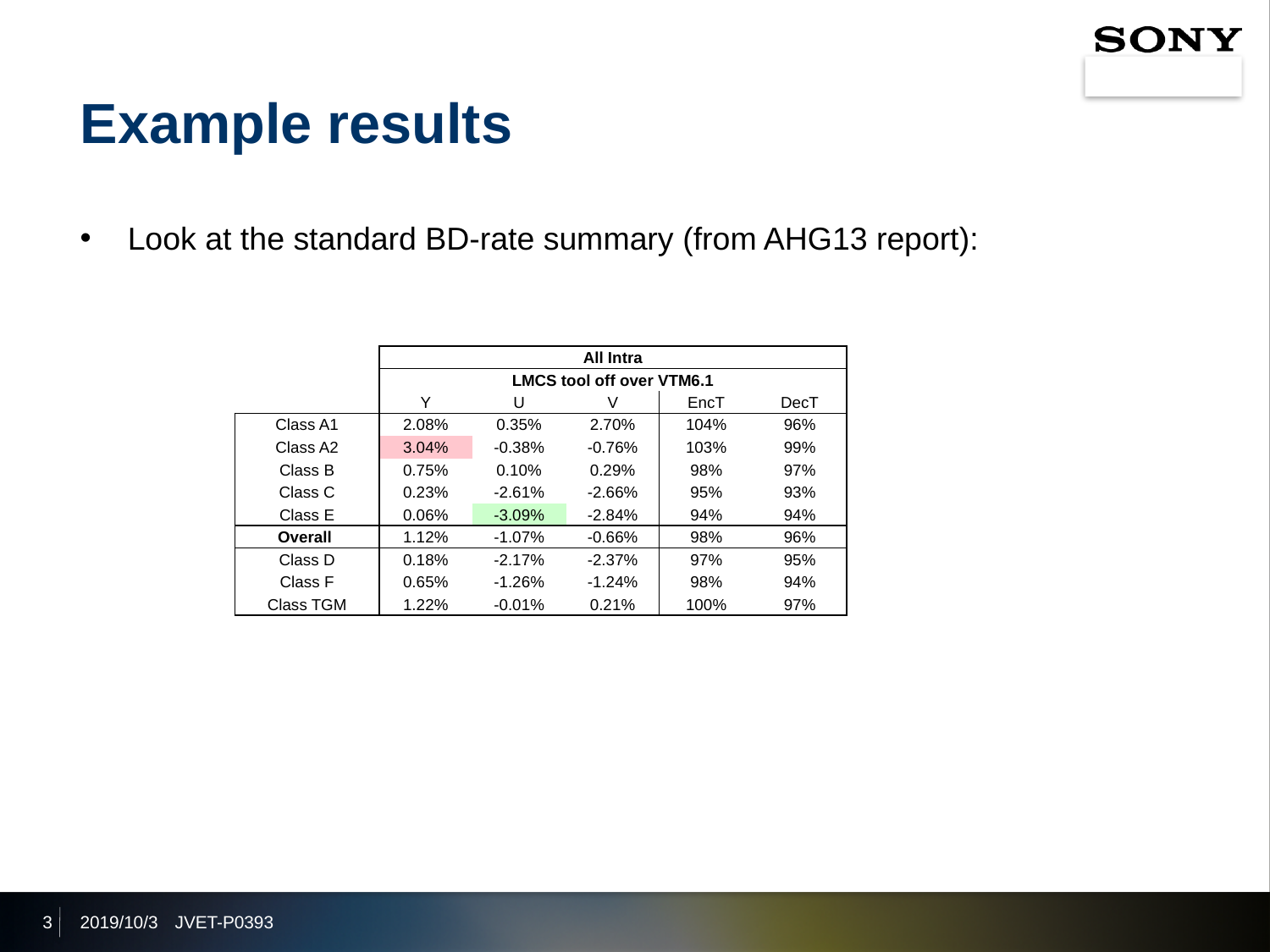

# Example results

Look at the standard BD-rate summary (from AHG13 report):

|  | All Intra |  |  |  |  |
| --- | --- | --- | --- | --- | --- |
|  | LMCS tool off over VTM6.1 |  |  |  |  |
|  | Y | U | V | EncT | DecT |
| Class A1 | 2.08% | 0.35% | 2.70% | 104% | 96% |
| Class A2 | 3.04% | -0.38% | -0.76% | 103% | 99% |
| Class B | 0.75% | 0.10% | 0.29% | 98% | 97% |
| Class C | 0.23% | -2.61% | -2.66% | 95% | 93% |
| Class E | 0.06% | -3.09% | -2.84% | 94% | 94% |
| Overall | 1.12% | -1.07% | -0.66% | 98% | 96% |
| Class D | 0.18% | -2.17% | -2.37% | 97% | 95% |
| Class F | 0.65% | -1.26% | -1.24% | 98% | 94% |
| Class TGM | 1.22% | -0.01% | 0.21% | 100% | 97% |
3
2019/10/3
JVET-P0393